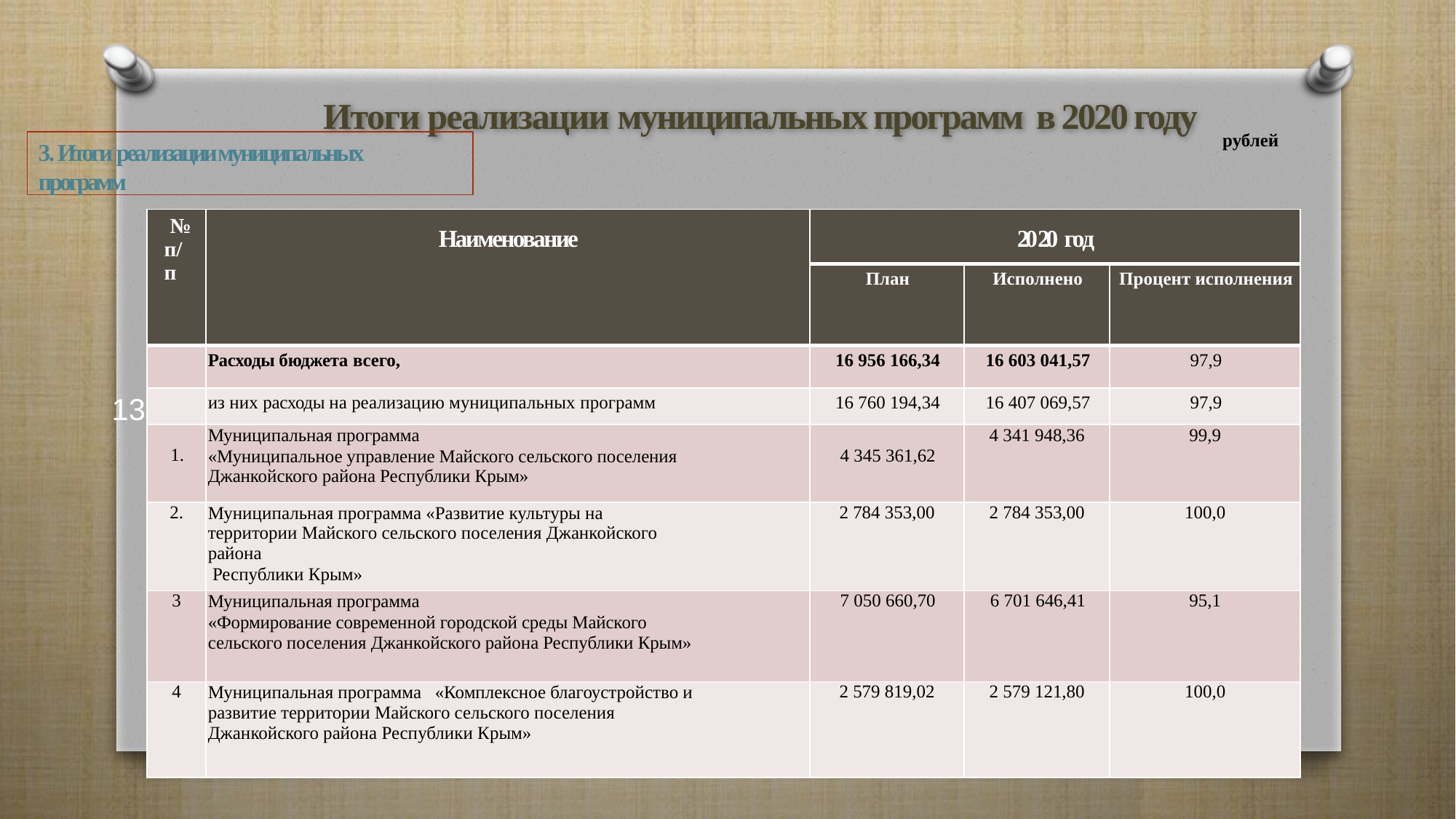

# Итоги реализации муниципальных программ  в 2020 году
 рублей
3. Итоги  реализации муниципальных программ
| № п/п | Наименование | 2020 год |  |  |
| --- | --- | --- | --- | --- |
|  |  | План | Исполнено | Процент исполнения |
|  | Расходы бюджета всего, | 16 956 166,34 | 16 603 041,57 | 97,9 |
|  | из них расходы на реализацию муниципальных программ | 16 760 194,34 | 16 407 069,57 | 97,9 |
| 1. | Муниципальная программа «Муниципальное управление Майского сельского поселения Джанкойского района Республики Крым» | 4 345 361,62 | 4 341 948,36 | 99,9 |
| 2. | Муниципальная программа «Развитие культуры на территории Майского сельского поселения Джанкойского района Республики Крым» | 2 784 353,00 | 2 784 353,00 | 100,0 |
| 3 | Муниципальная программа «Формирование современной городской среды Майского сельского поселения Джанкойского района Республики Крым» | 7 050 660,70 | 6 701 646,41 | 95,1 |
| 4 | Муниципальная программа «Комплексное благоустройство и развитие территории Майского сельского поселения Джанкойского района Республики Крым» | 2 579 819,02 | 2 579 121,80 | 100,0 |
13